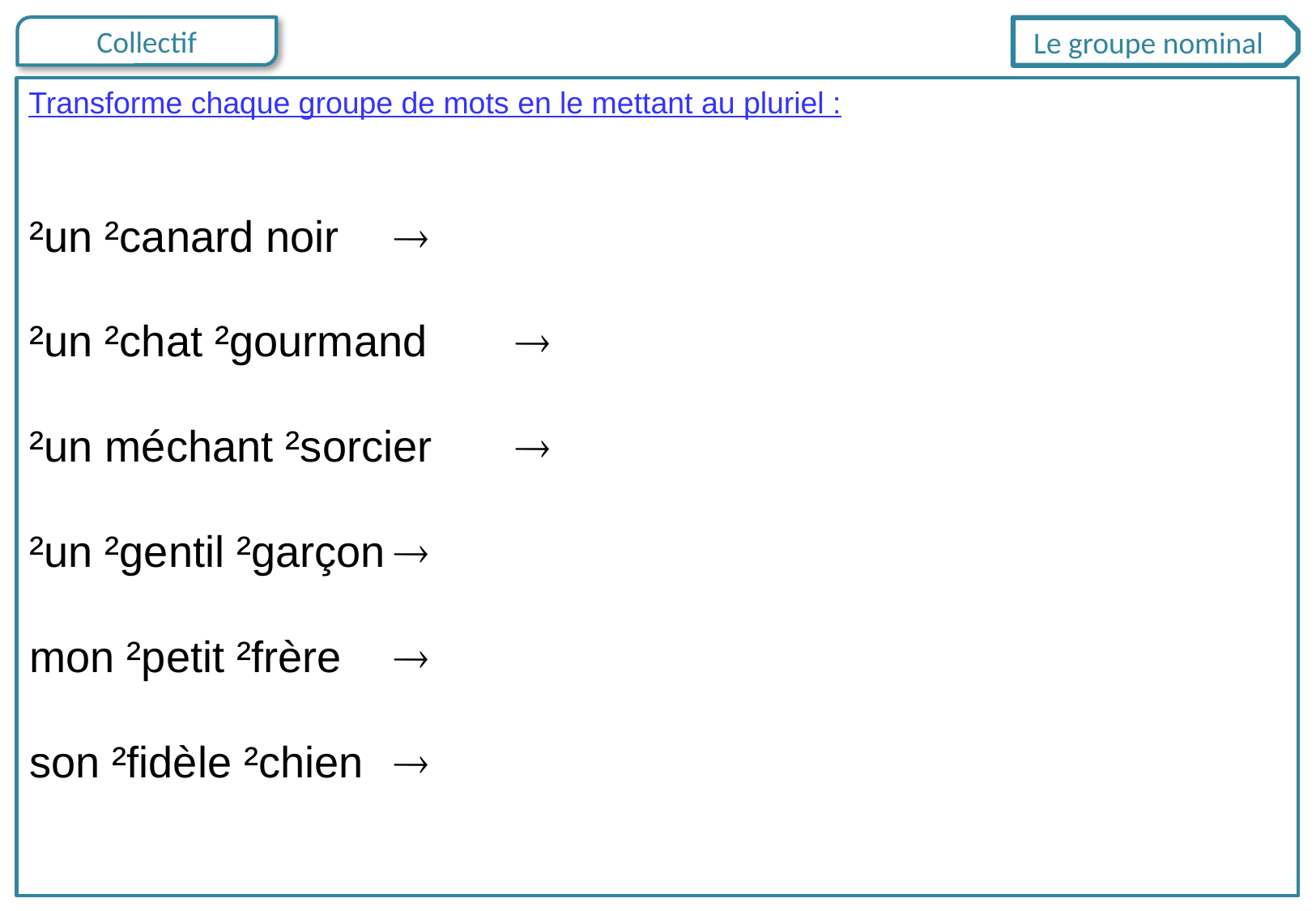

Le groupe nominal
Transforme chaque groupe de mots en le mettant au pluriel :
²un ²canard noir	→
²un ²chat ²gourmand	→
²un méchant ²sorcier	→
²un ²gentil ²garçon	→
mon ²petit ²frère	→
son ²fidèle ²chien	→